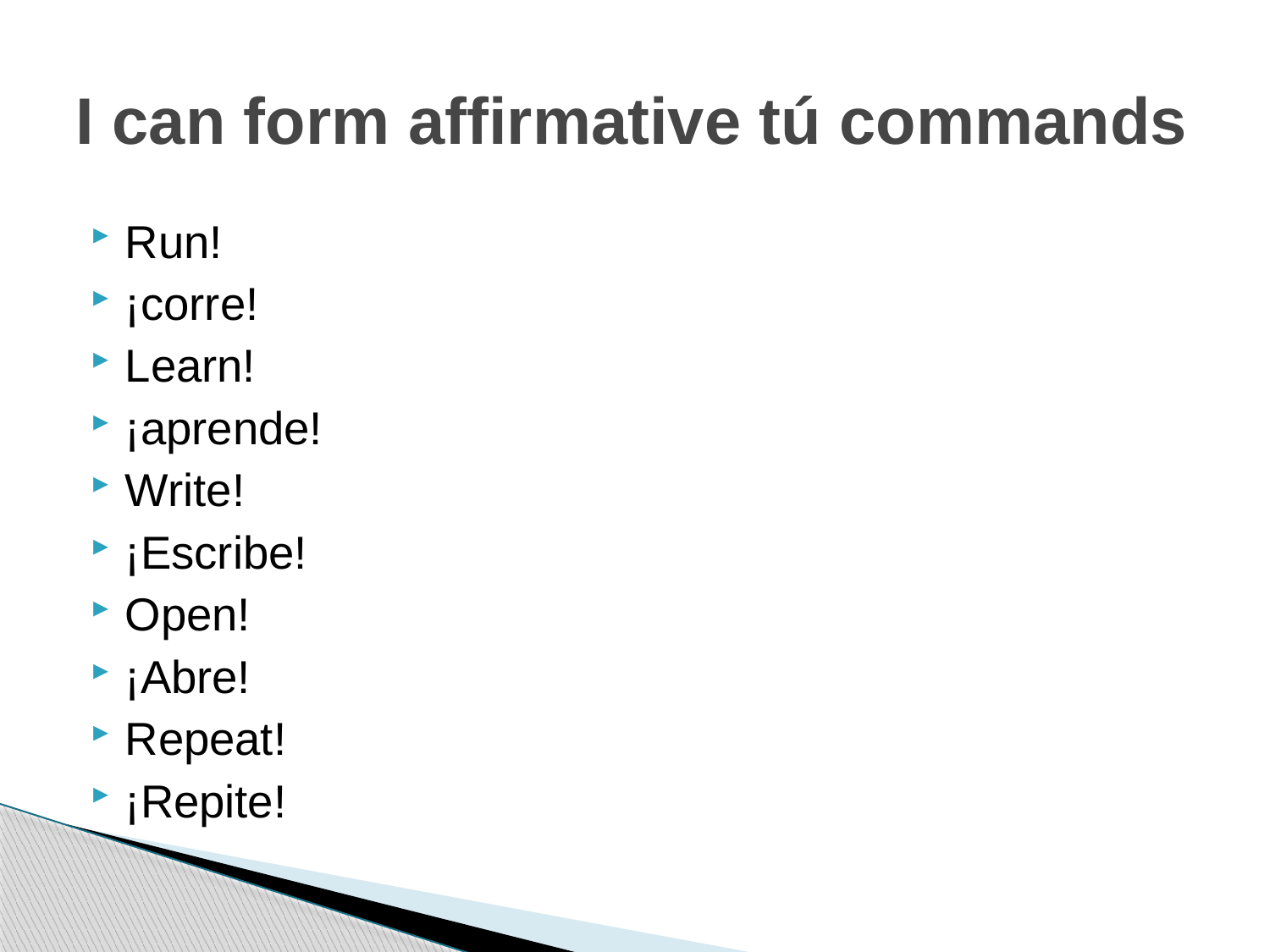

# I can form affirmative tú commands
Run!
¡corre!
Learn!
¡aprende!
Write!
¡Escribe!
Open!
¡Abre!
Repeat!
¡Repite!